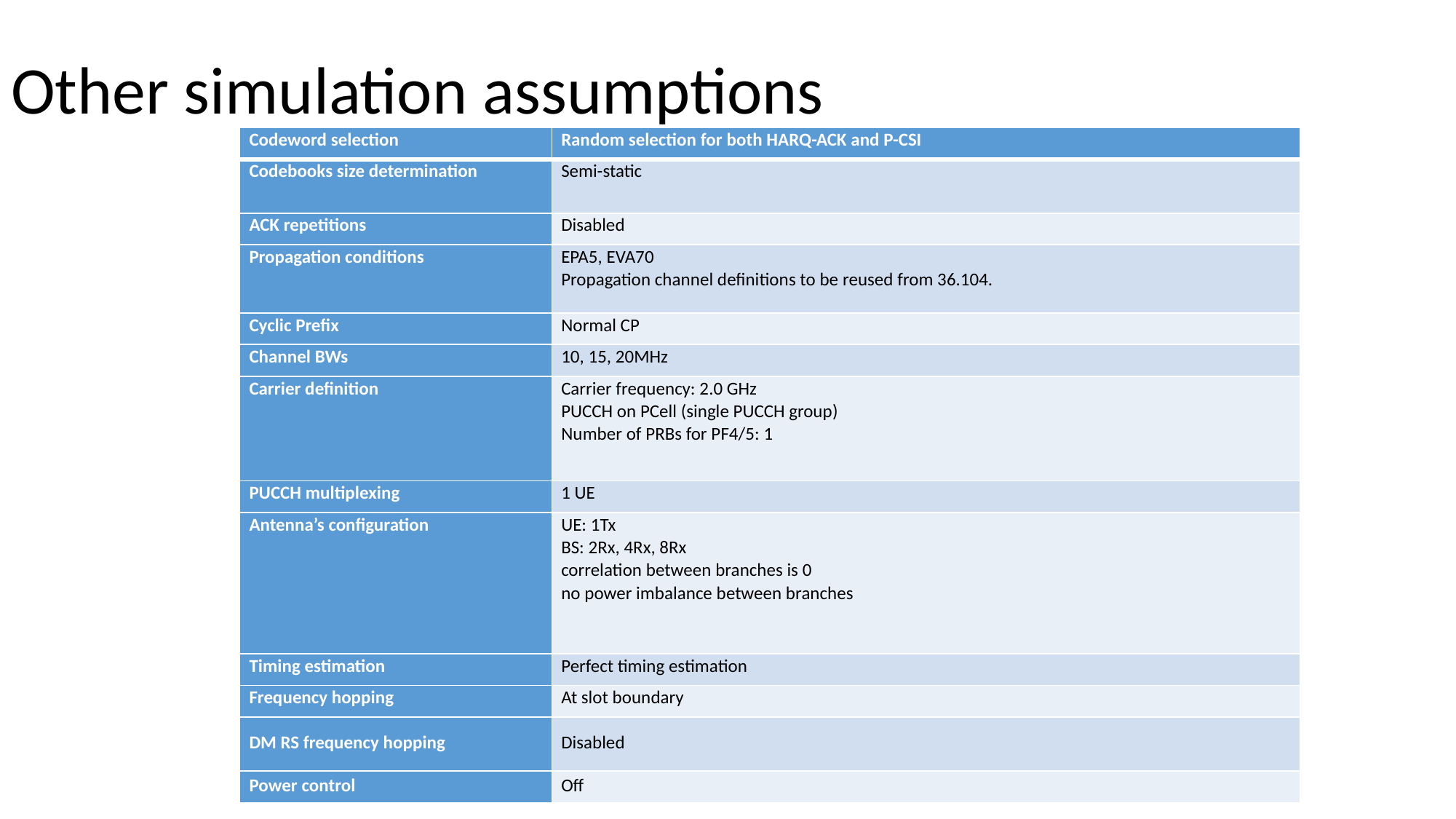

# Other simulation assumptions
| Codeword selection | Random selection for both HARQ-ACK and P-CSI |
| --- | --- |
| Codebooks size determination | Semi-static |
| ACK repetitions | Disabled |
| Propagation conditions | EPA5, EVA70 Propagation channel definitions to be reused from 36.104. |
| Cyclic Prefix | Normal CP |
| Channel BWs | 10, 15, 20MHz |
| Carrier definition | Carrier frequency: 2.0 GHz PUCCH on PCell (single PUCCH group) Number of PRBs for PF4/5: 1 |
| PUCCH multiplexing | 1 UE |
| Antenna’s configuration | UE: 1Tx BS: 2Rx, 4Rx, 8Rx correlation between branches is 0 no power imbalance between branches |
| Timing estimation | Perfect timing estimation |
| Frequency hopping | At slot boundary |
| DM RS frequency hopping | Disabled |
| Power control | Off |